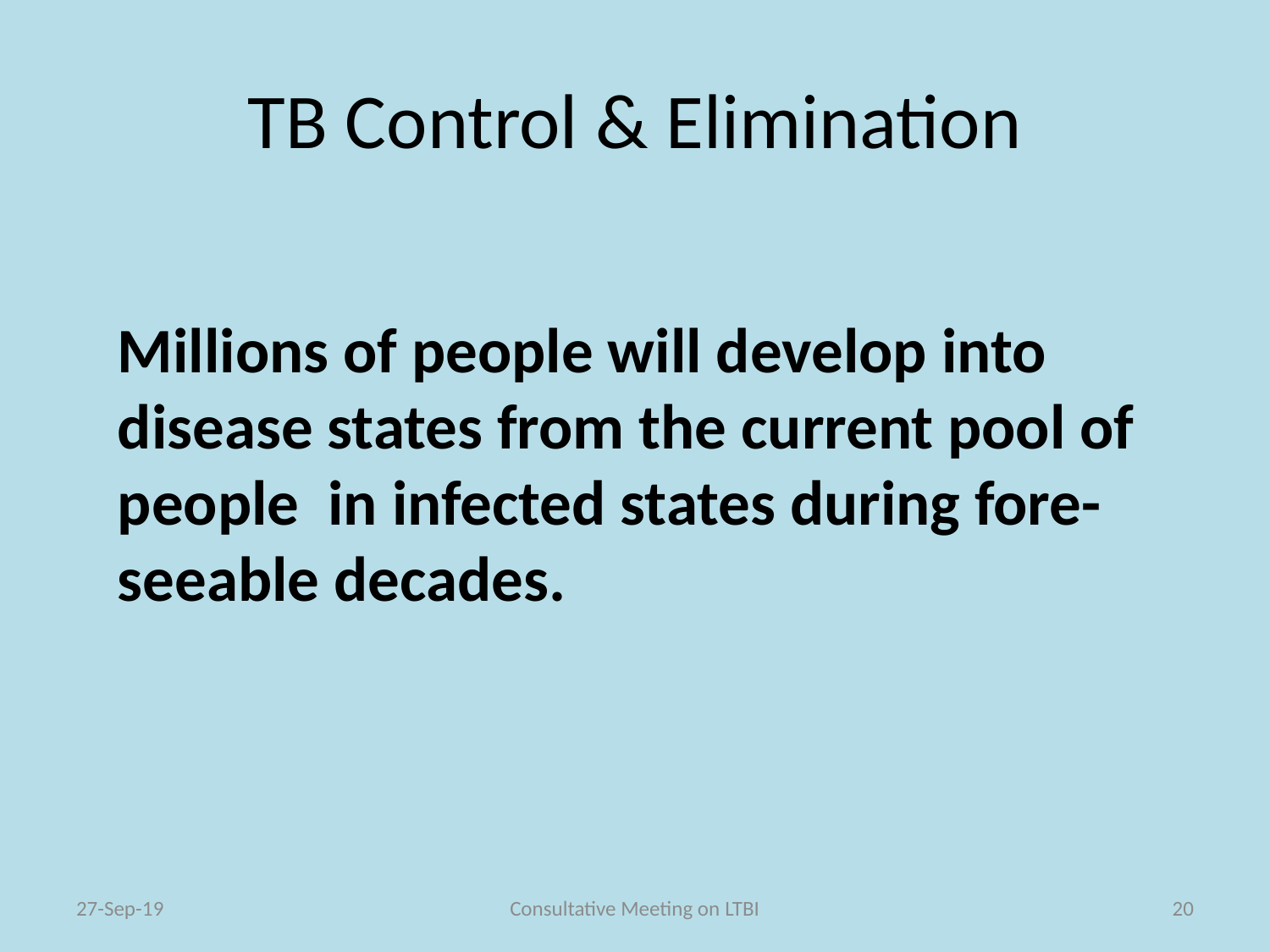

# TB Control & Elimination

Millions of people will develop into       disease states from the current pool of people  in infected states during fore-seeable decades.
27-Sep-19
Consultative Meeting on LTBI
20